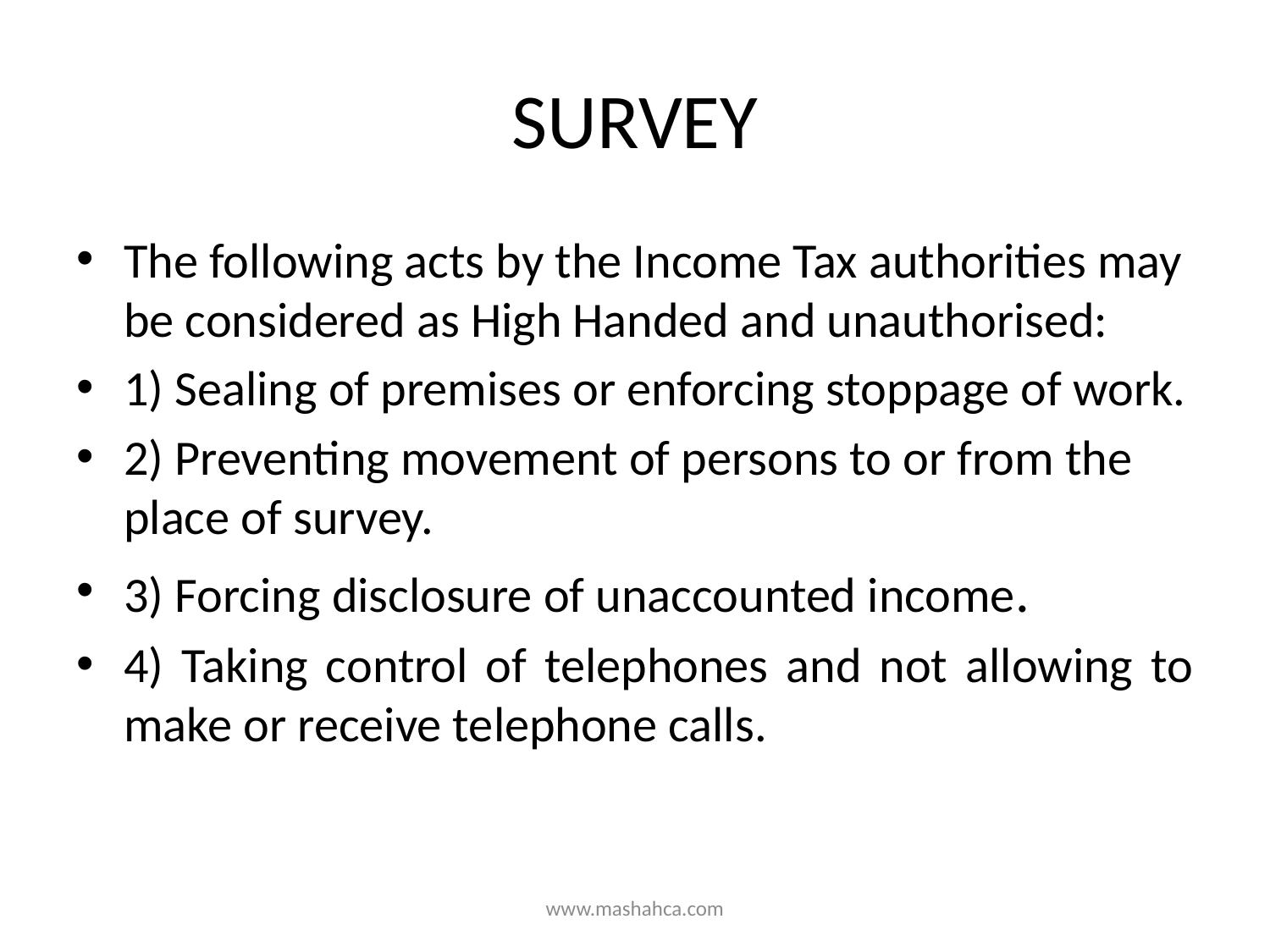

# SURVEY
The following acts by the Income Tax authorities may be considered as High Handed and unauthorised:
1) Sealing of premises or enforcing stoppage of work.
2) Preventing movement of persons to or from the place of survey.
3) Forcing disclosure of unaccounted income.
4) Taking control of telephones and not allowing to make or receive telephone calls.

www.mashahca.com